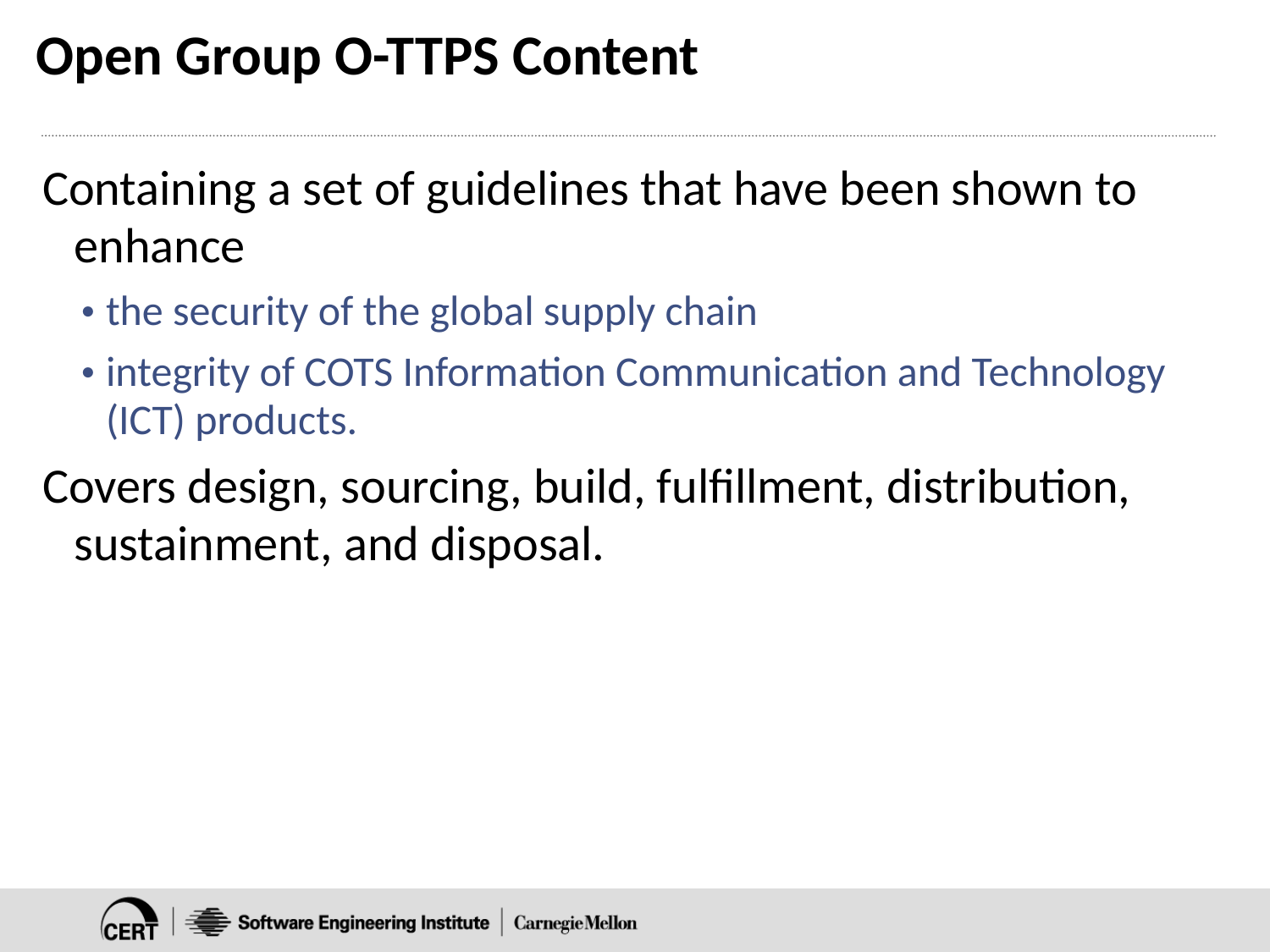

# Open Group O-TTPS Content
Containing a set of guidelines that have been shown to enhance
the security of the global supply chain
integrity of COTS Information Communication and Technology (ICT) products.
Covers design, sourcing, build, fulfillment, distribution, sustainment, and disposal.